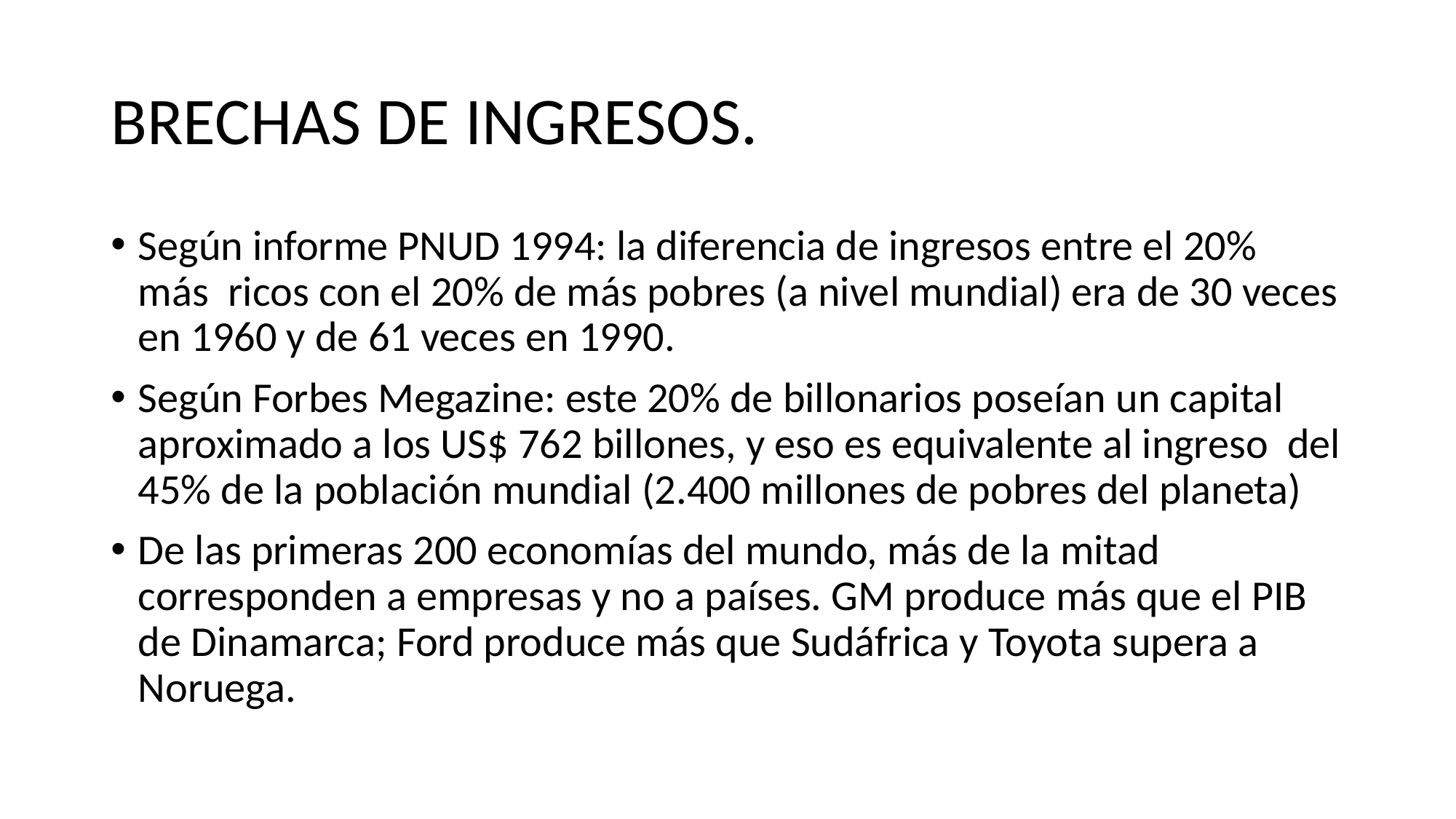

# BRECHAS DE INGRESOS.
Según informe PNUD 1994: la diferencia de ingresos entre el 20%  más  ricos con el 20% de más pobres (a nivel mundial) era de 30 veces en 1960 y de 61 veces en 1990.
Según Forbes Megazine: este 20% de billonarios poseían un capital aproximado a los US$ 762 billones, y eso es equivalente al ingreso  del 45% de la población mundial (2.400 millones de pobres del planeta)
De las primeras 200 economías del mundo, más de la mitad corresponden a empresas y no a países. GM produce más que el PIB de Dinamarca; Ford produce más que Sudáfrica y Toyota supera a Noruega.